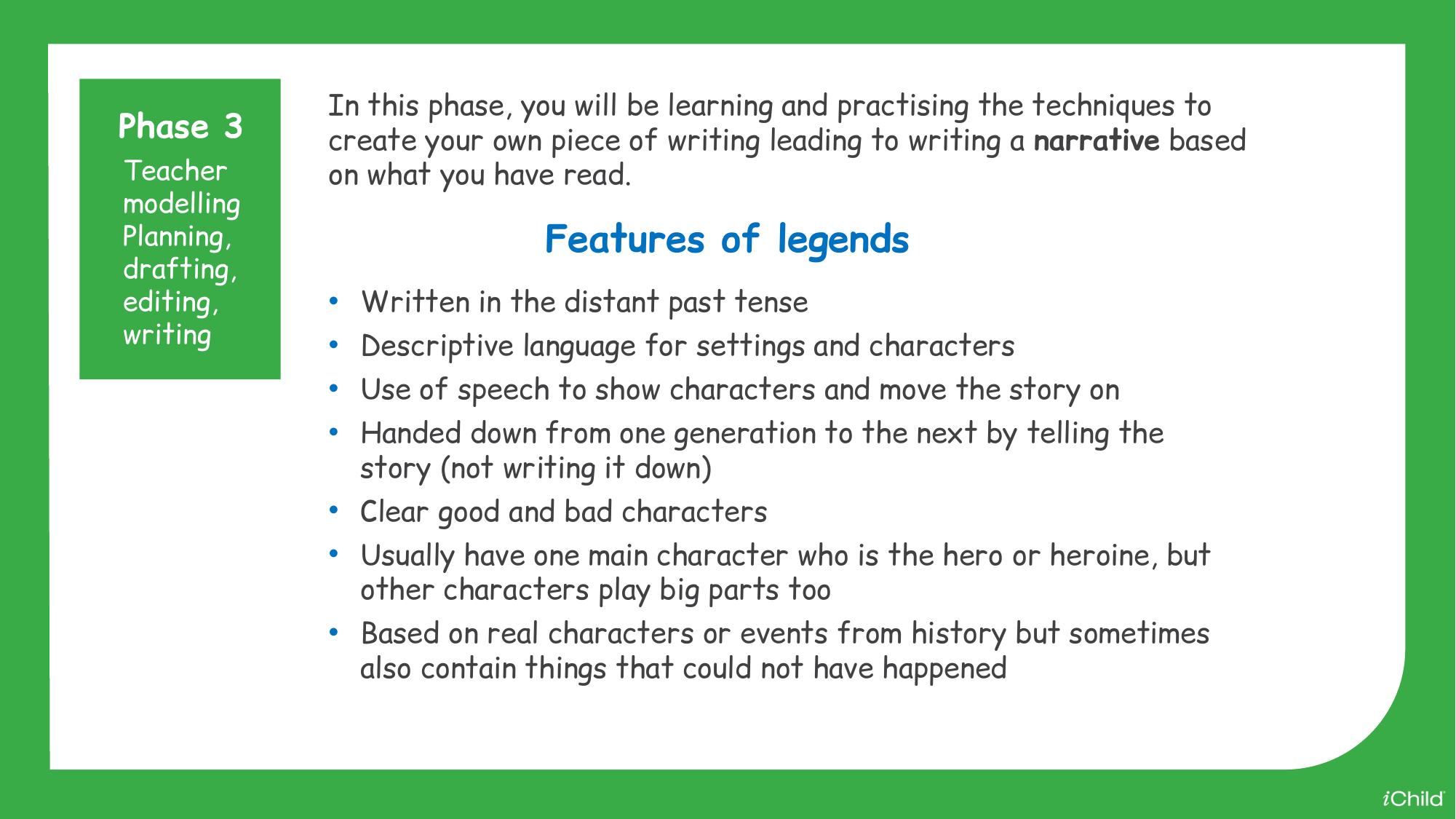

Phase 3
Teacher modelling
Planning, drafting, editing, writing
In this phase, you will be learning and practising the techniques to create your own piece of writing leading to writing a narrative based on what you have read.
Features of legends
Written in the distant past tense
Descriptive language for settings and characters
Use of speech to show characters and move the story on
Handed down from one generation to the next by telling the story (not writing it down)
Clear good and bad characters
Usually have one main character who is the hero or heroine, but other characters play big parts too
Based on real characters or events from history but sometimes  also contain things that could not have happened